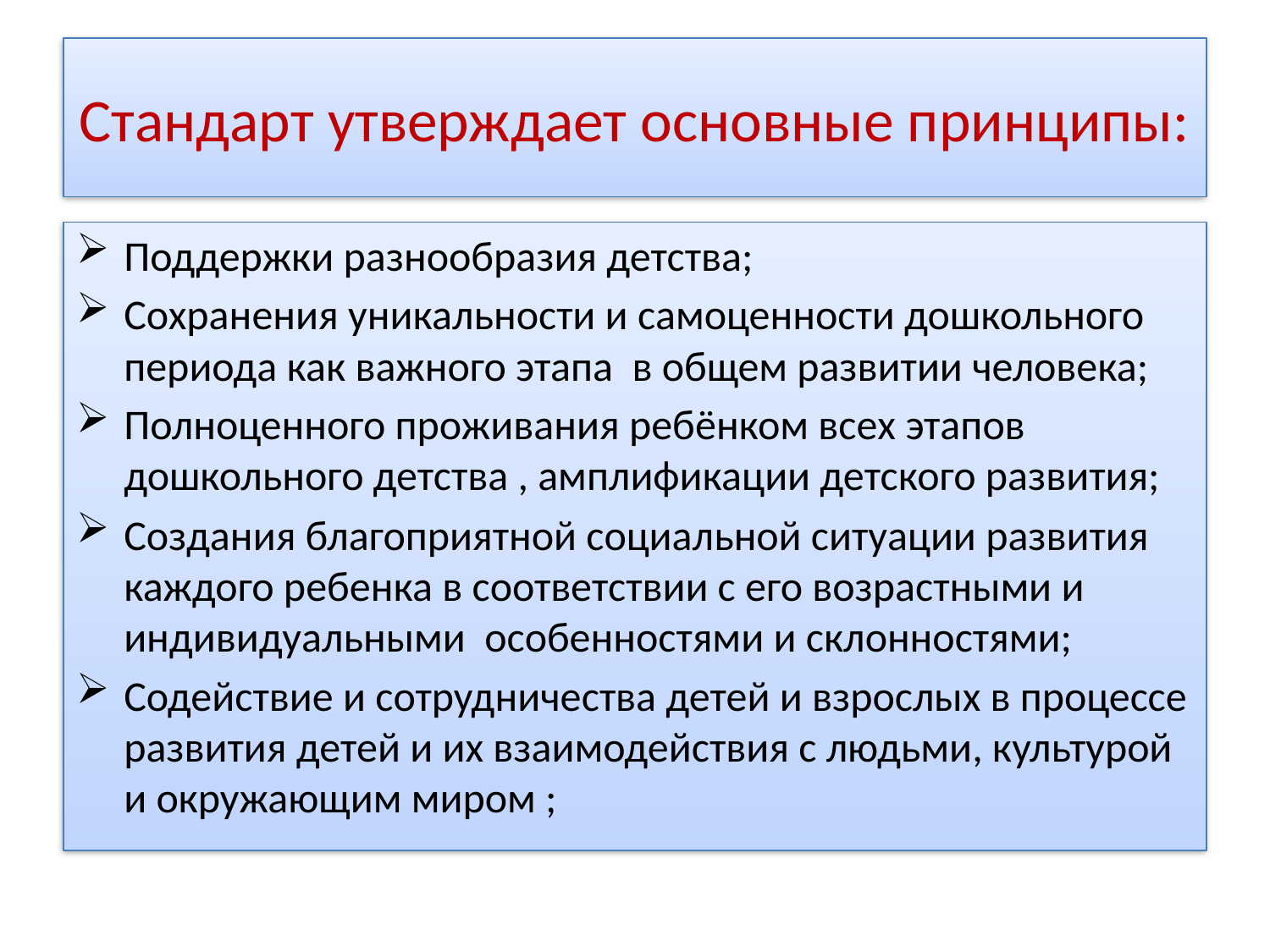

# Стандарт утверждает основные принципы:
Поддержки разнообразия детства;
Сохранения уникальности и самоценности дошкольного периода как важного этапа  в общем развитии человека;
Полноценного проживания ребёнком всех этапов дошкольного детства , амплификации детского развития;
Создания благоприятной социальной ситуации развития каждого ребенка в соответствии с его возрастными и индивидуальными  особенностями и склонностями;
Содействие и сотрудничества детей и взрослых в процессе развития детей и их взаимодействия с людьми, культурой и окружающим миром ;